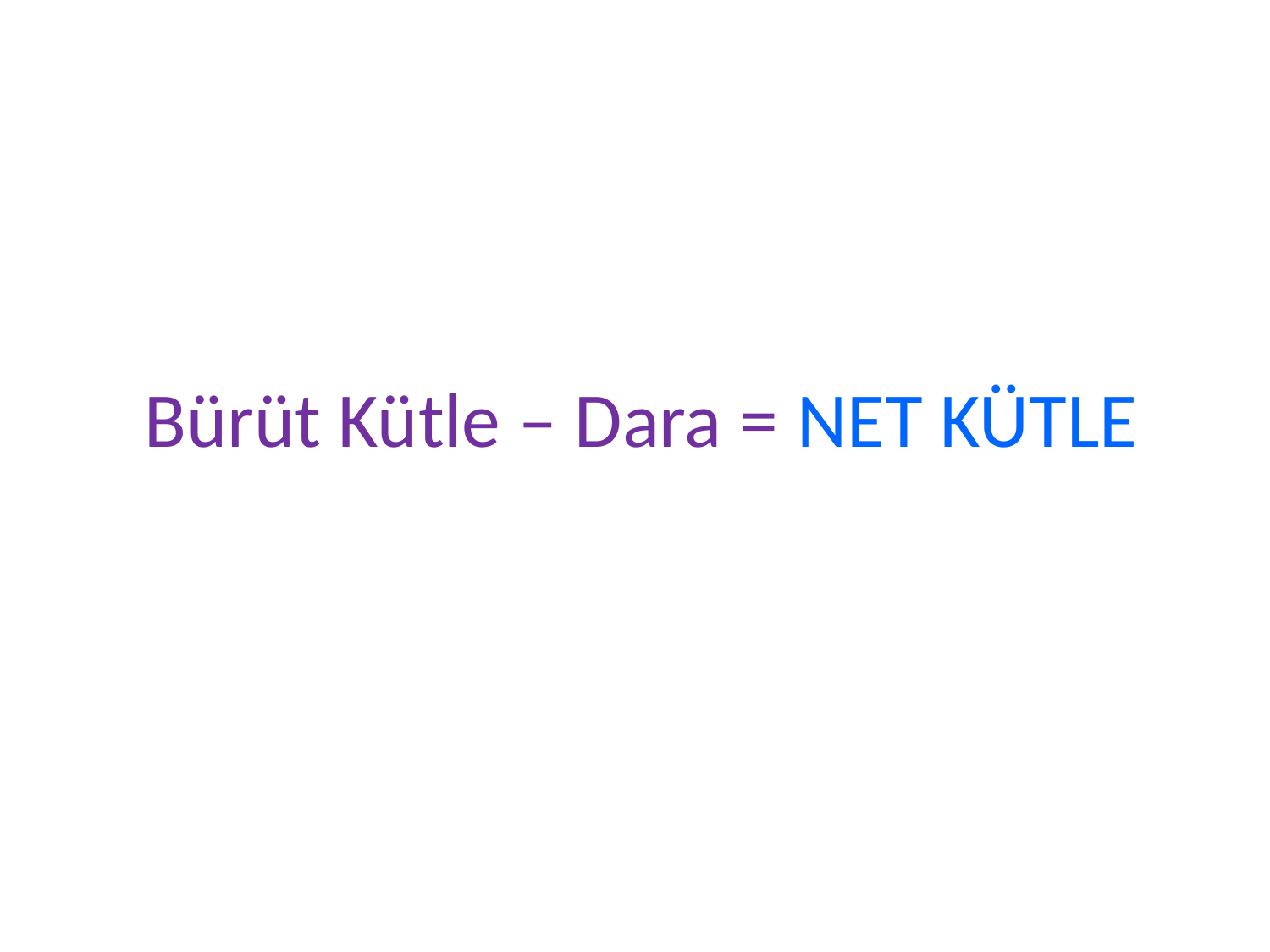

# Bürüt Kütle – Dara = NET KÜTLE